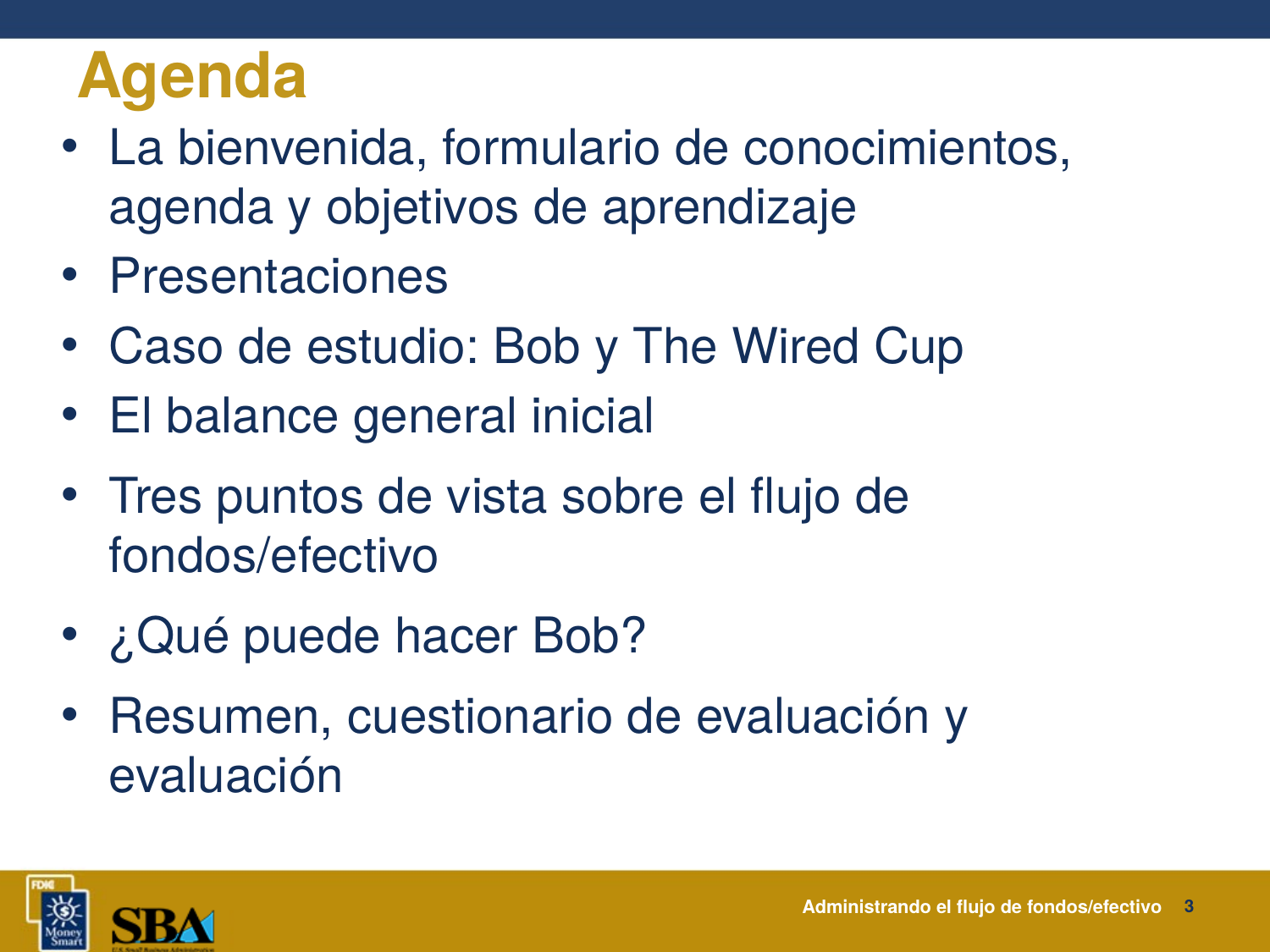

# Agenda
La bienvenida, formulario de conocimientos, agenda y objetivos de aprendizaje
Presentaciones
Caso de estudio: Bob y The Wired Cup
El balance general inicial
Tres puntos de vista sobre el flujo de fondos/efectivo
¿Qué puede hacer Bob?
Resumen, cuestionario de evaluación y evaluación